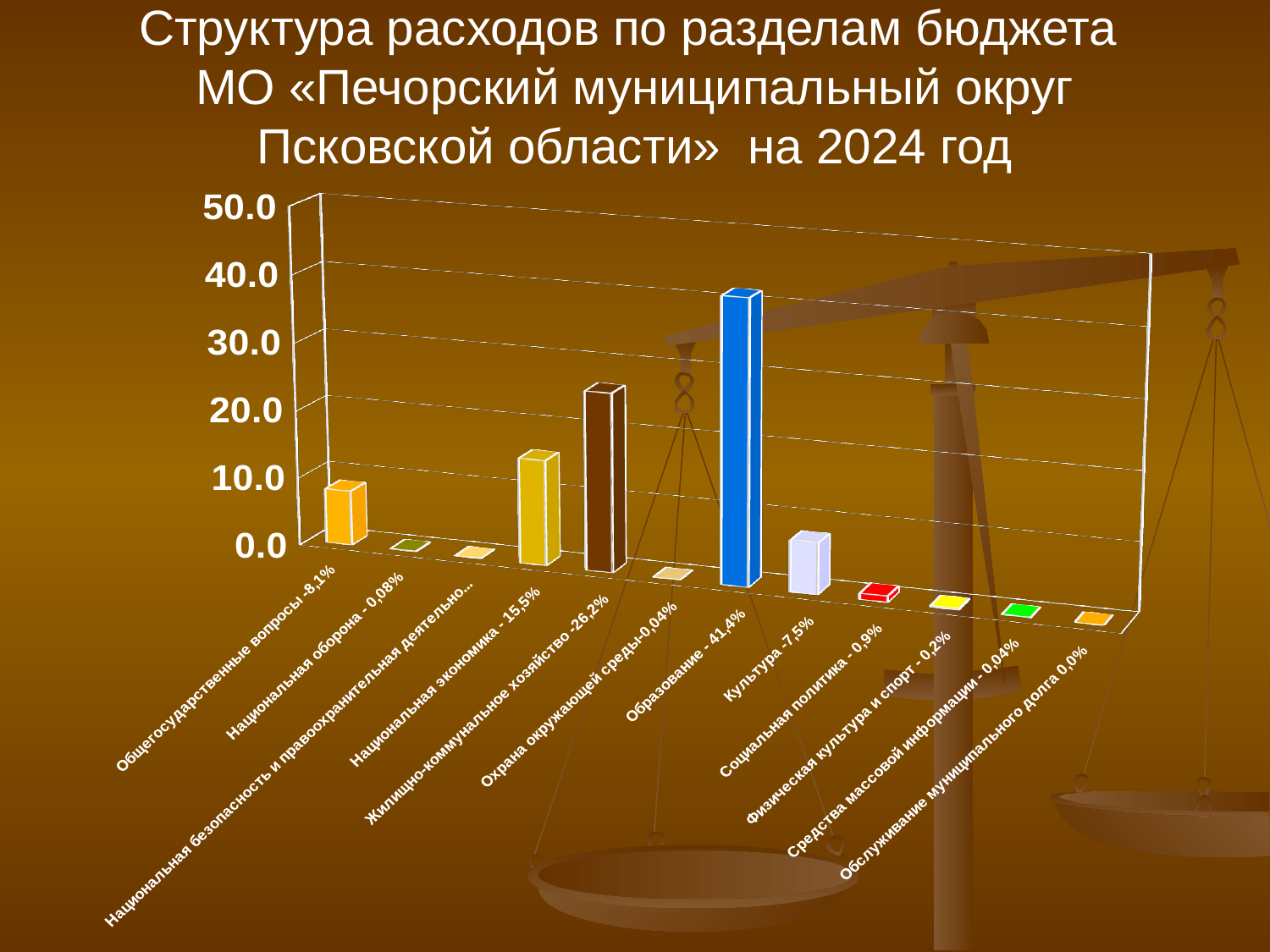

# Структура расходов по разделам бюджета МО «Печорский муниципальный округ Псковской области»  на 2024 год

[unsupported chart]

### Chart

| Category |
|---|